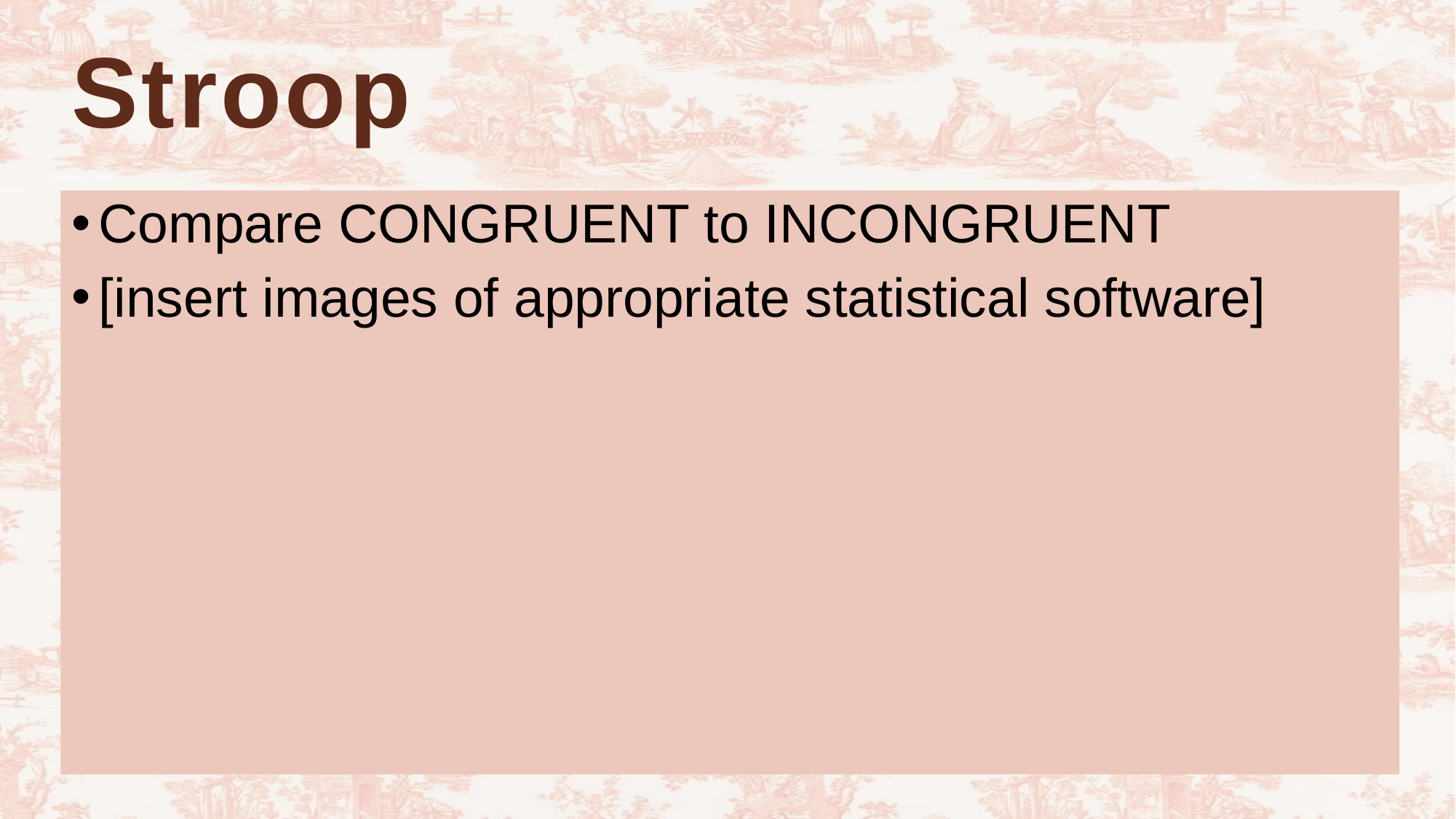

# Stroop
Compare CONGRUENT to INCONGRUENT
[insert images of appropriate statistical software]